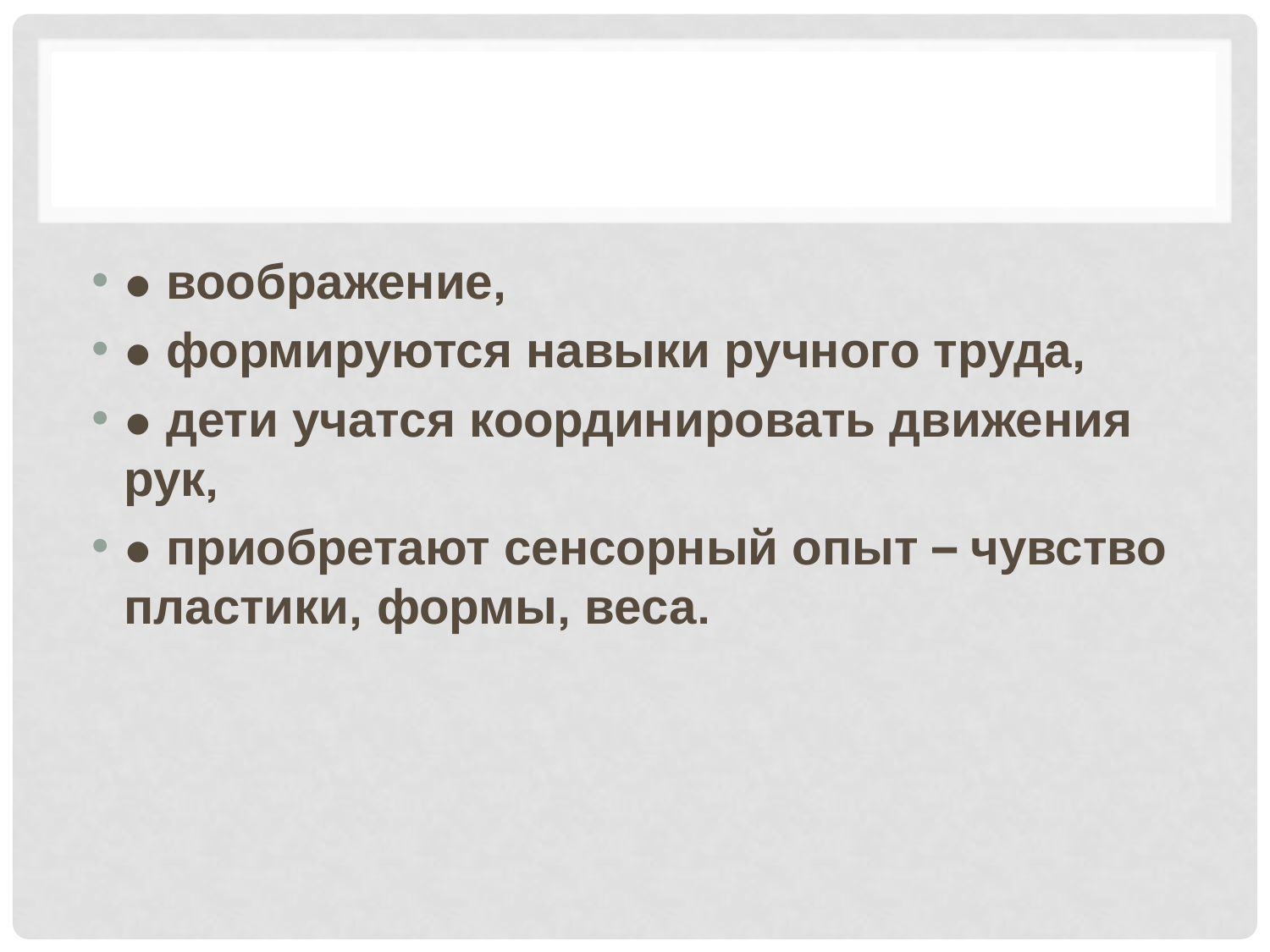

#
• воображение,
• формируются навыки ручного труда,
• дети учатся координировать движения рук,
• приобретают сенсорный опыт – чувство пластики, формы, веса.